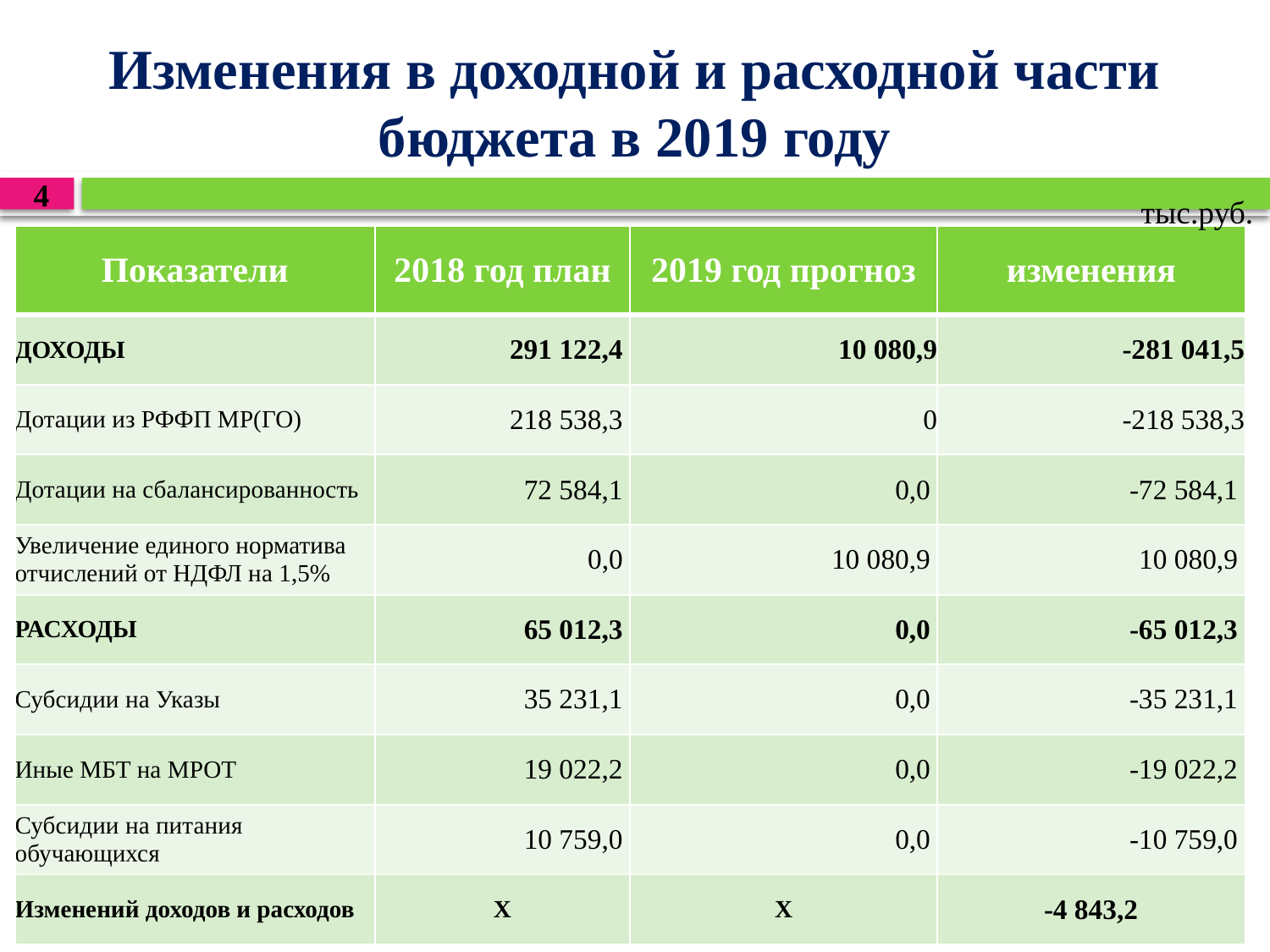

# Изменения в доходной и расходной части бюджета в 2019 году
4
тыс.руб.
| Показатели | 2018 год план | 2019 год прогноз | изменения |
| --- | --- | --- | --- |
| ДОХОДЫ | 291 122,4 | 10 080,9 | -281 041,5 |
| Дотации из РФФП МР(ГО) | 218 538,3 | 0 | -218 538,3 |
| Дотации на сбалансированность | 72 584,1 | 0,0 | -72 584,1 |
| Увеличение единого норматива отчислений от НДФЛ на 1,5% | 0,0 | 10 080,9 | 10 080,9 |
| РАСХОДЫ | 65 012,3 | 0,0 | -65 012,3 |
| Субсидии на Указы | 35 231,1 | 0,0 | -35 231,1 |
| Иные МБТ на МРОТ | 19 022,2 | 0,0 | -19 022,2 |
| Субсидии на питания обучающихся | 10 759,0 | 0,0 | -10 759,0 |
| Изменений доходов и расходов | Х | Х | -4 843,2 |